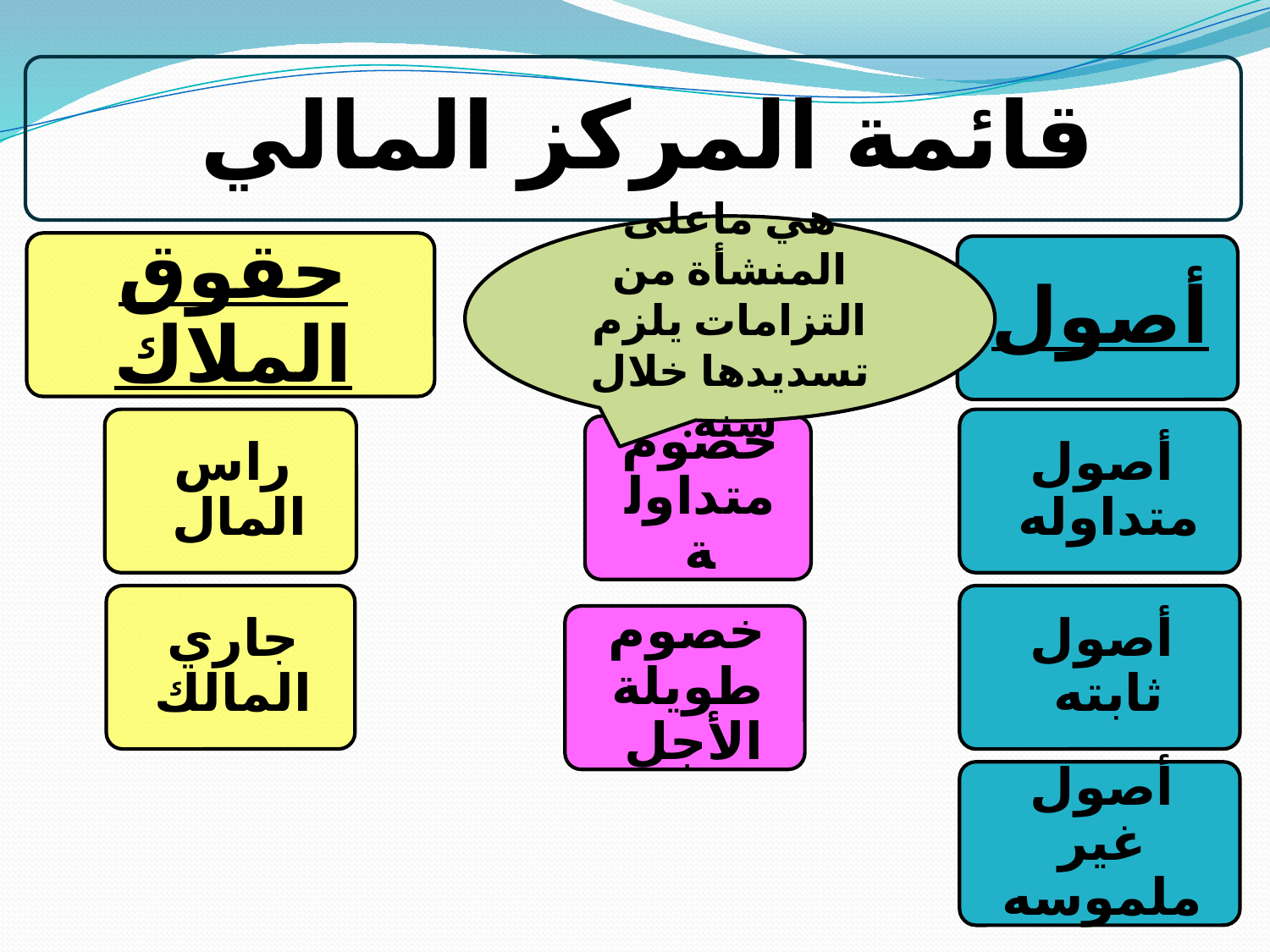

قائمة المركز المالي
حقوق الملاك
راس المال
جاري المالك
خصوم
خصوم طويلة الأجل
خصوم متداولة
أصول
أصول متداوله
أصول ثابته
أصول غير ملموسه
هي ماعلى المنشأة من التزامات يلزم تسديدها خلال سنه.